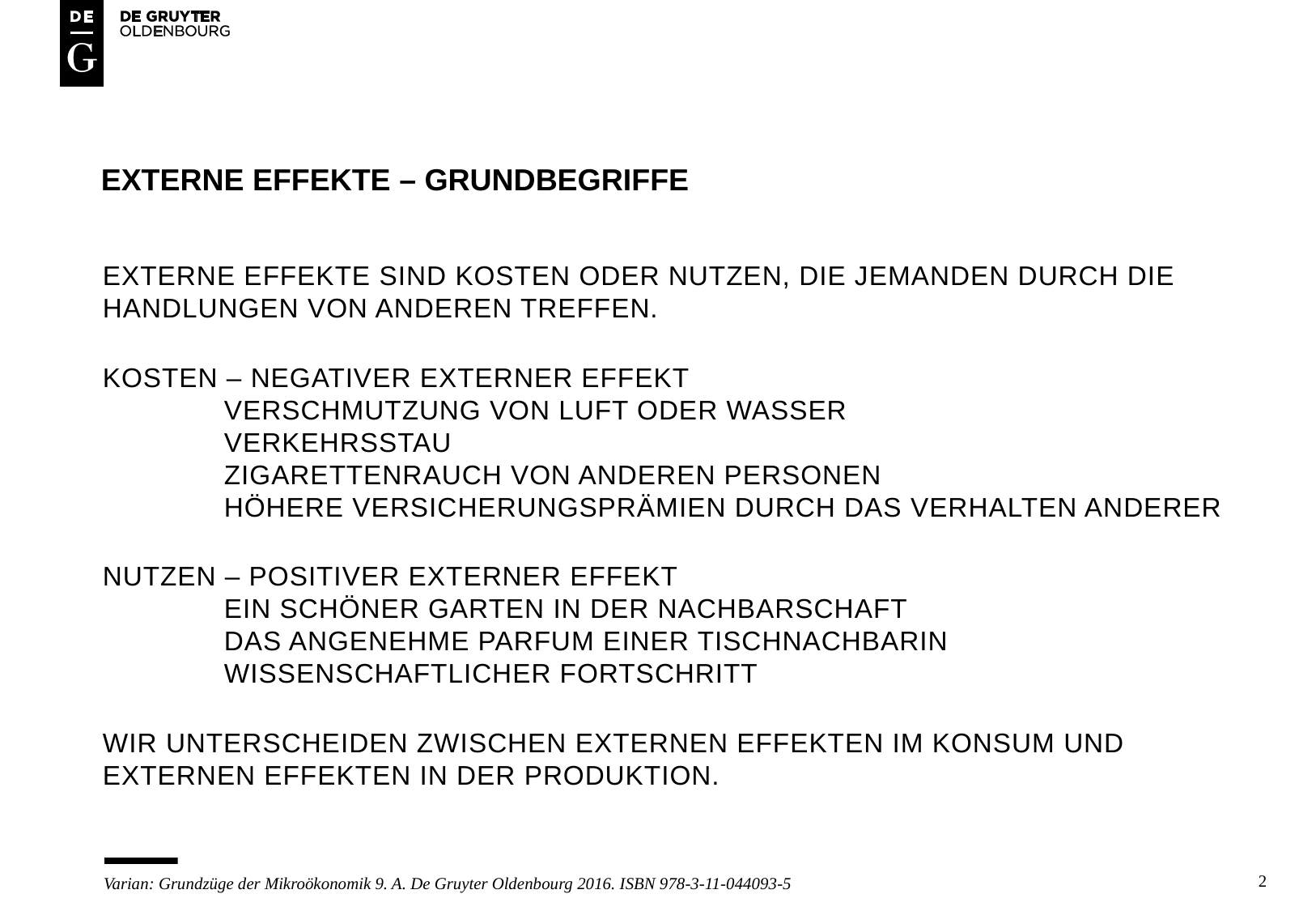

# Externe effekte – grundbegriffe
externe effekte sind kosten oder nutzen, die jemanden durch die handlungen von anderen treffen.
Kosten – negativer externer effekt
	verschmutzung von luft oder wasser
	Verkehrsstau
	zigarettenrauch von anderen personen
	höhere versicherungsprämien durch das verhalten anderer
Nutzen – positiver externer effekt
	ein schöner garten in der nachbarschaft
	das ANGENEHME PARFUM EINER TISCHNACHBARIN
	WISSENSCHAFTLICHER FORTSCHRITT
WIR UNTERSCHEIDEN ZWISCHEN EXTERNEN EFFEKTEN IM KONSUM UND EXTERNEN EFFEKTEN IN DER PRODUKTION.
2
Varian: Grundzüge der Mikroökonomik 9. A. De Gruyter Oldenbourg 2016. ISBN 978-3-11-044093-5